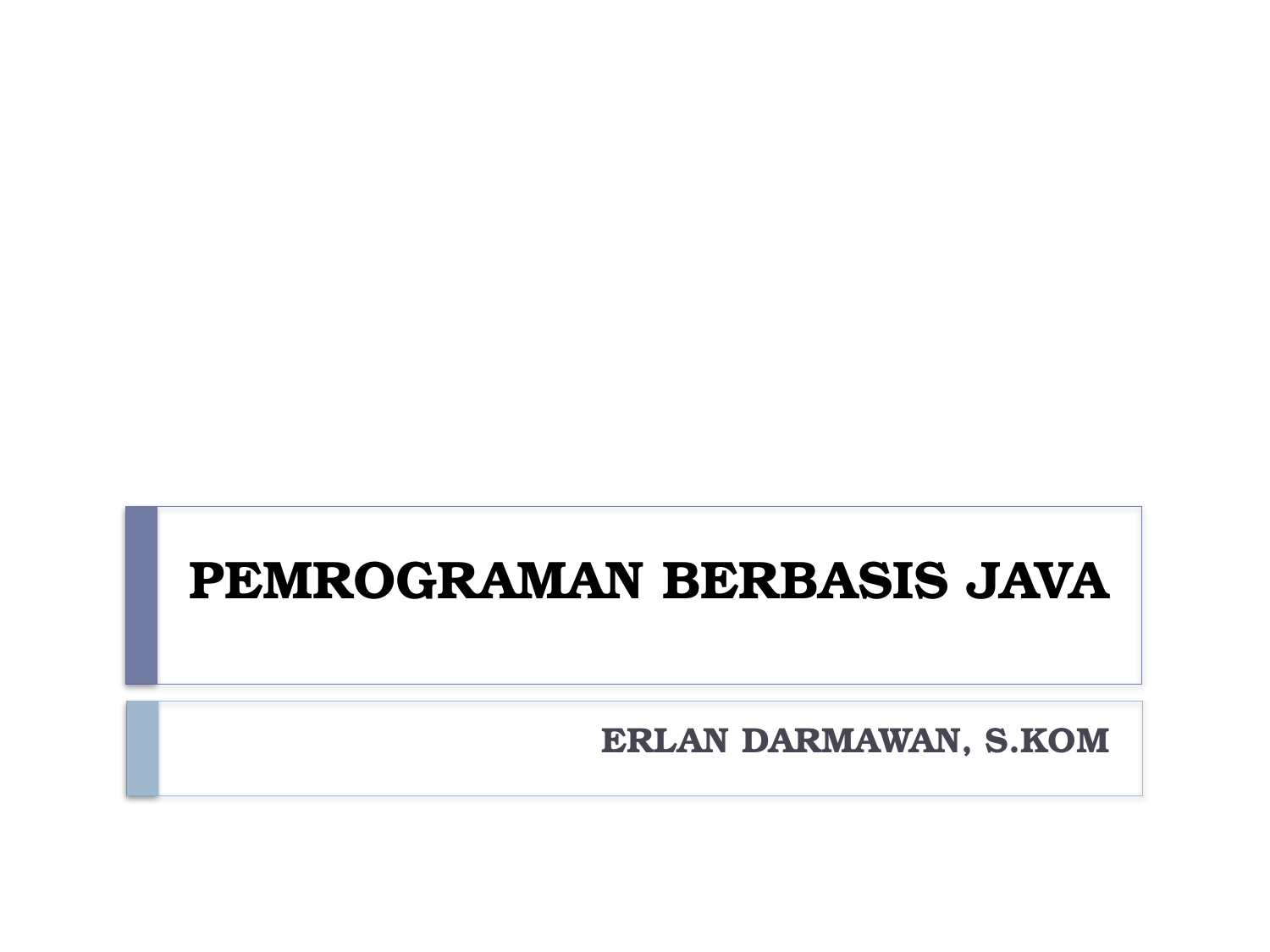

# PEMROGRAMAN BERBASIS JAVA
ERLAN DARMAWAN, S.KOM